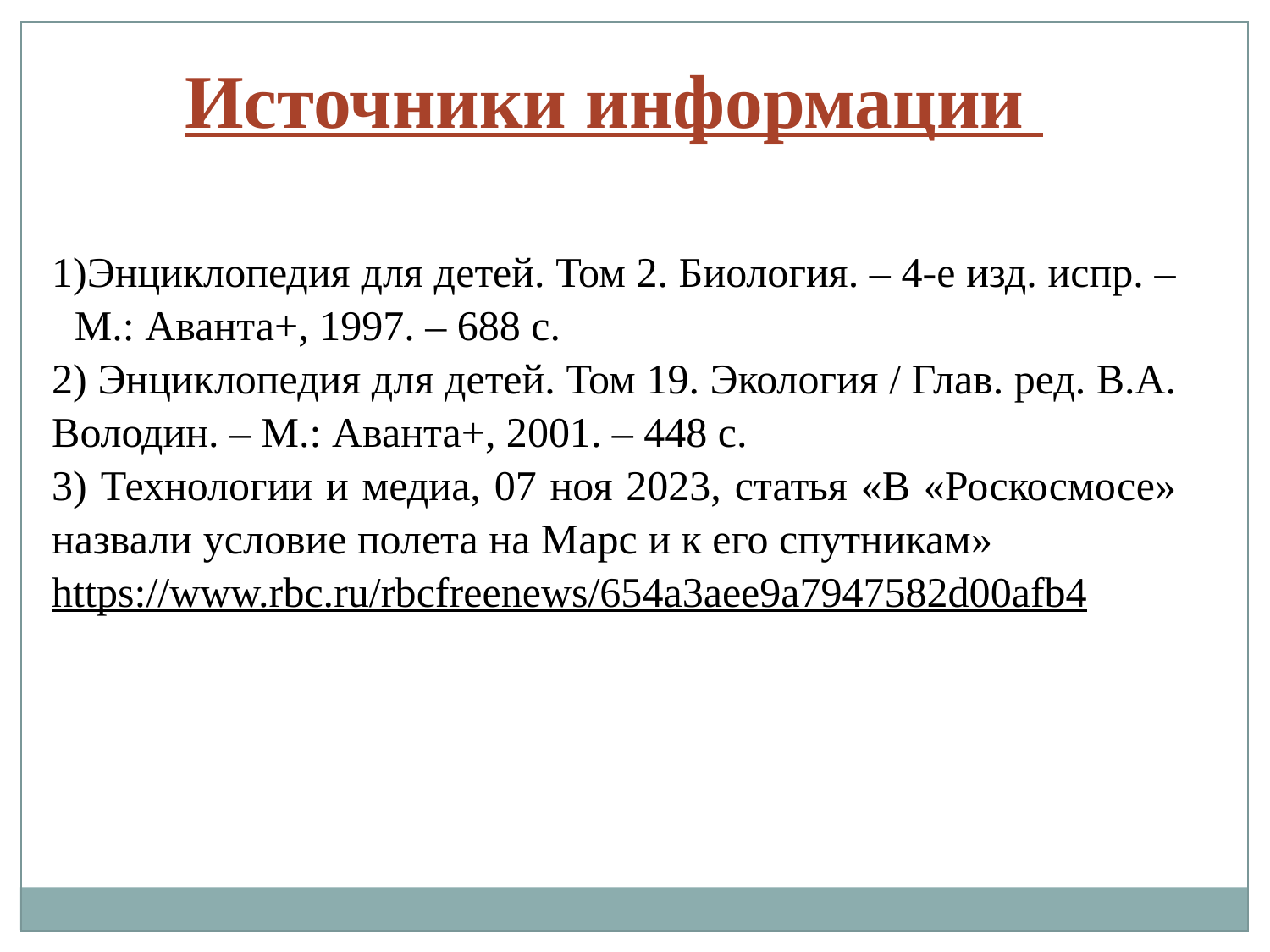

Источники информации
Энциклопедия для детей. Том 2. Биология. – 4-е изд. испр. – М.: Аванта+, 1997. – 688 с.
2) Энциклопедия для детей. Том 19. Экология / Глав. ред. В.А. Володин. – М.: Аванта+, 2001. – 448 с.
3) Технологии и медиа, 07 ноя 2023, статья «В «Роскосмосе» назвали условие полета на Марс и к его спутникам»
https://www.rbc.ru/rbcfreenews/654a3aee9a7947582d00afb4